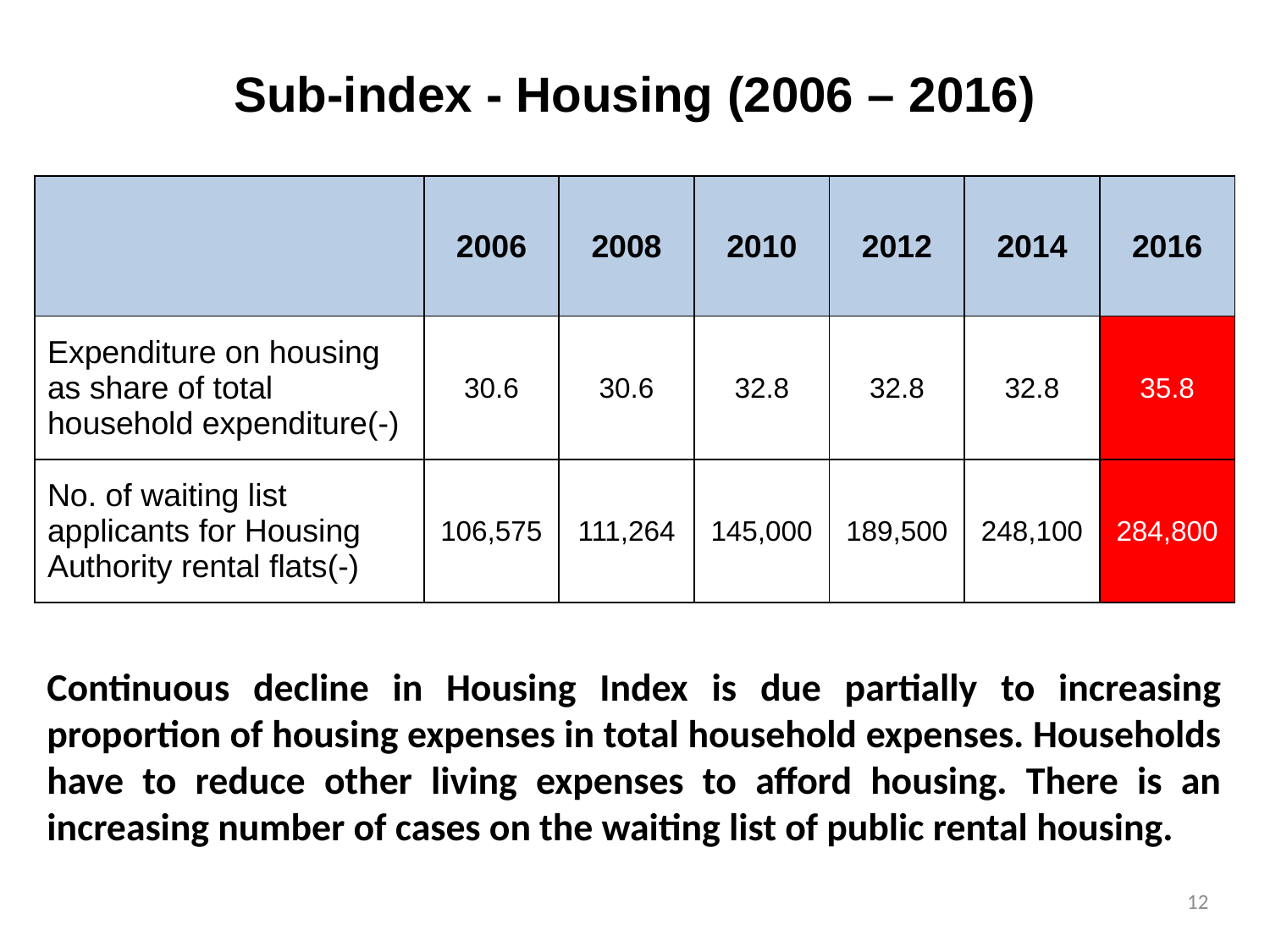

Sub-index - Housing (2006 – 2016)
|  | 2006 | 2008 | 2010 | 2012 | 2014 | 2016 |
| --- | --- | --- | --- | --- | --- | --- |
| Expenditure on housing as share of total household expenditure(-) | 30.6 | 30.6 | 32.8 | 32.8 | 32.8 | 35.8 |
| No. of waiting list applicants for Housing Authority rental flats(-) | 106,575 | 111,264 | 145,000 | 189,500 | 248,100 | 284,800 |
Continuous decline in Housing Index is due partially to increasing proportion of housing expenses in total household expenses. Households have to reduce other living expenses to afford housing. There is an increasing number of cases on the waiting list of public rental housing.
12